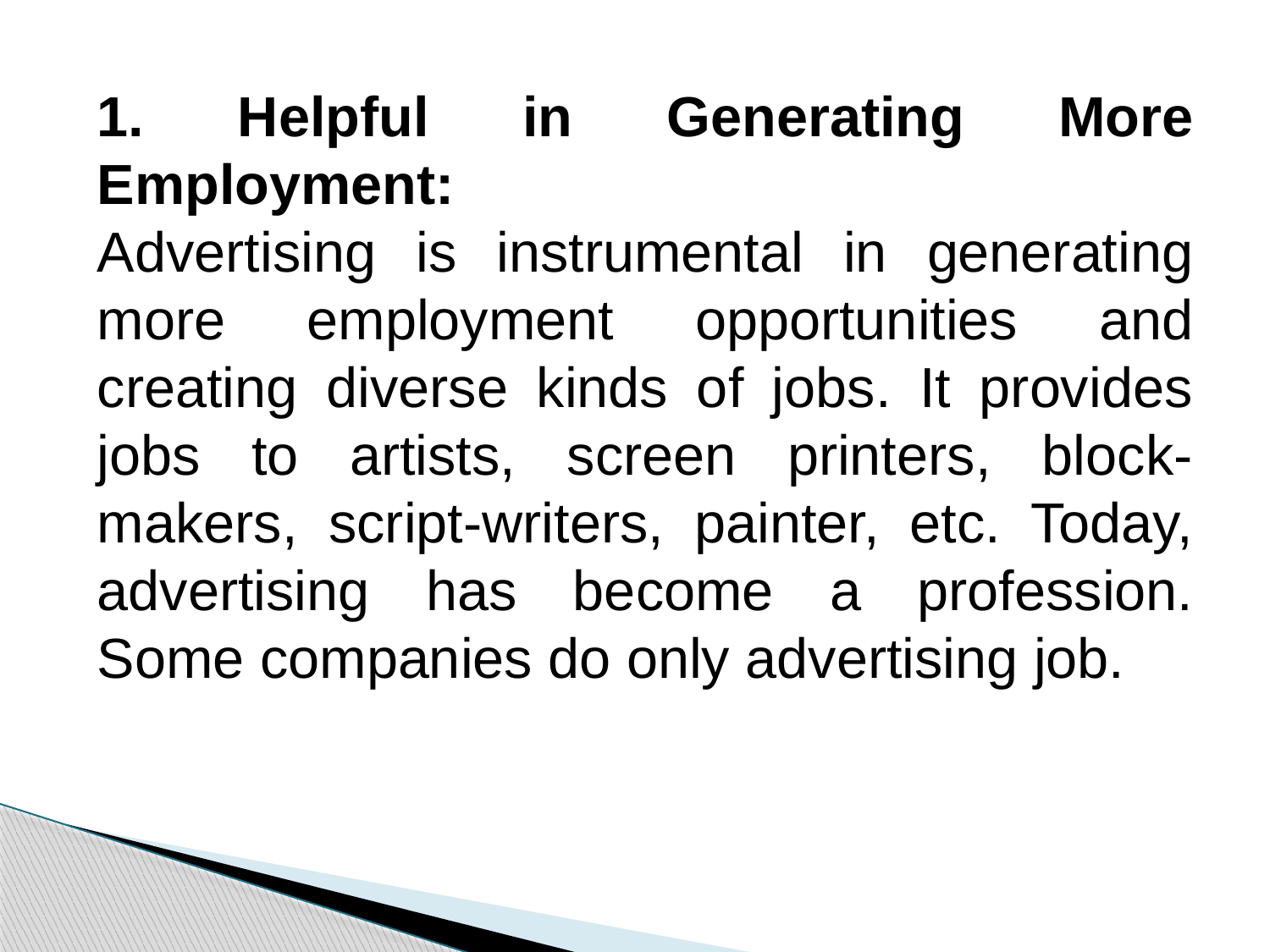

1. Helpful in Generating More Employment:
Advertising is instrumental in generating more employment opportunities and creating diverse kinds of jobs. It provides jobs to artists, screen printers, block-makers, script-writers, painter, etc. Today, advertising has become a profession. Some companies do only advertising job.